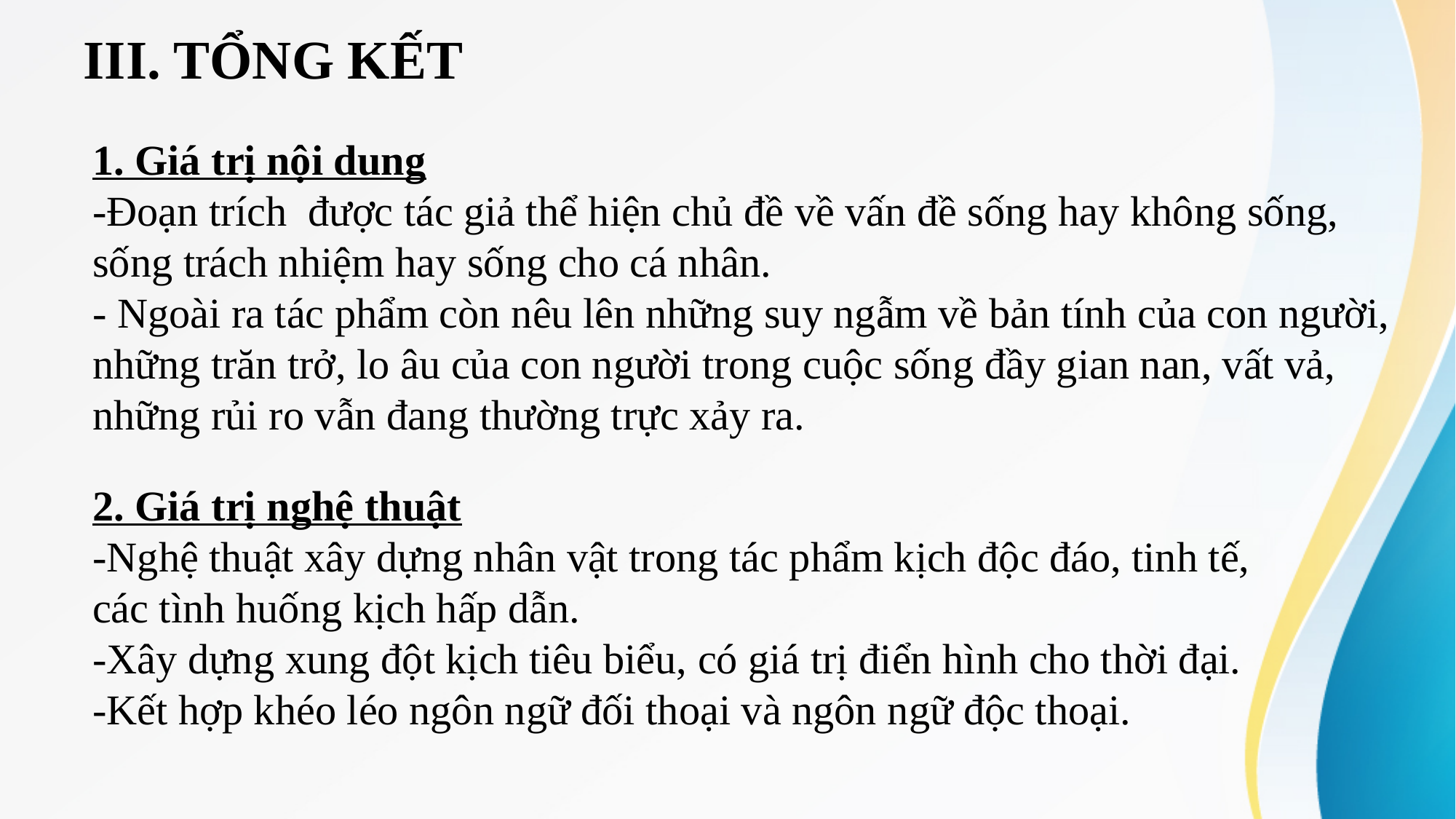

# III. TỔNG KẾT
1. Giá trị nội dung
-Đoạn trích  được tác giả thể hiện chủ đề về vấn đề sống hay không sống, sống trách nhiệm hay sống cho cá nhân.
- Ngoài ra tác phẩm còn nêu lên những suy ngẫm về bản tính của con người, những trăn trở, lo âu của con người trong cuộc sống đầy gian nan, vất vả, những rủi ro vẫn đang thường trực xảy ra.
2. Giá trị nghệ thuật
-Nghệ thuật xây dựng nhân vật trong tác phẩm kịch độc đáo, tinh tế, các tình huống kịch hấp dẫn.
-Xây dựng xung đột kịch tiêu biểu, có giá trị điển hình cho thời đại.
-Kết hợp khéo léo ngôn ngữ đối thoại và ngôn ngữ độc thoại.